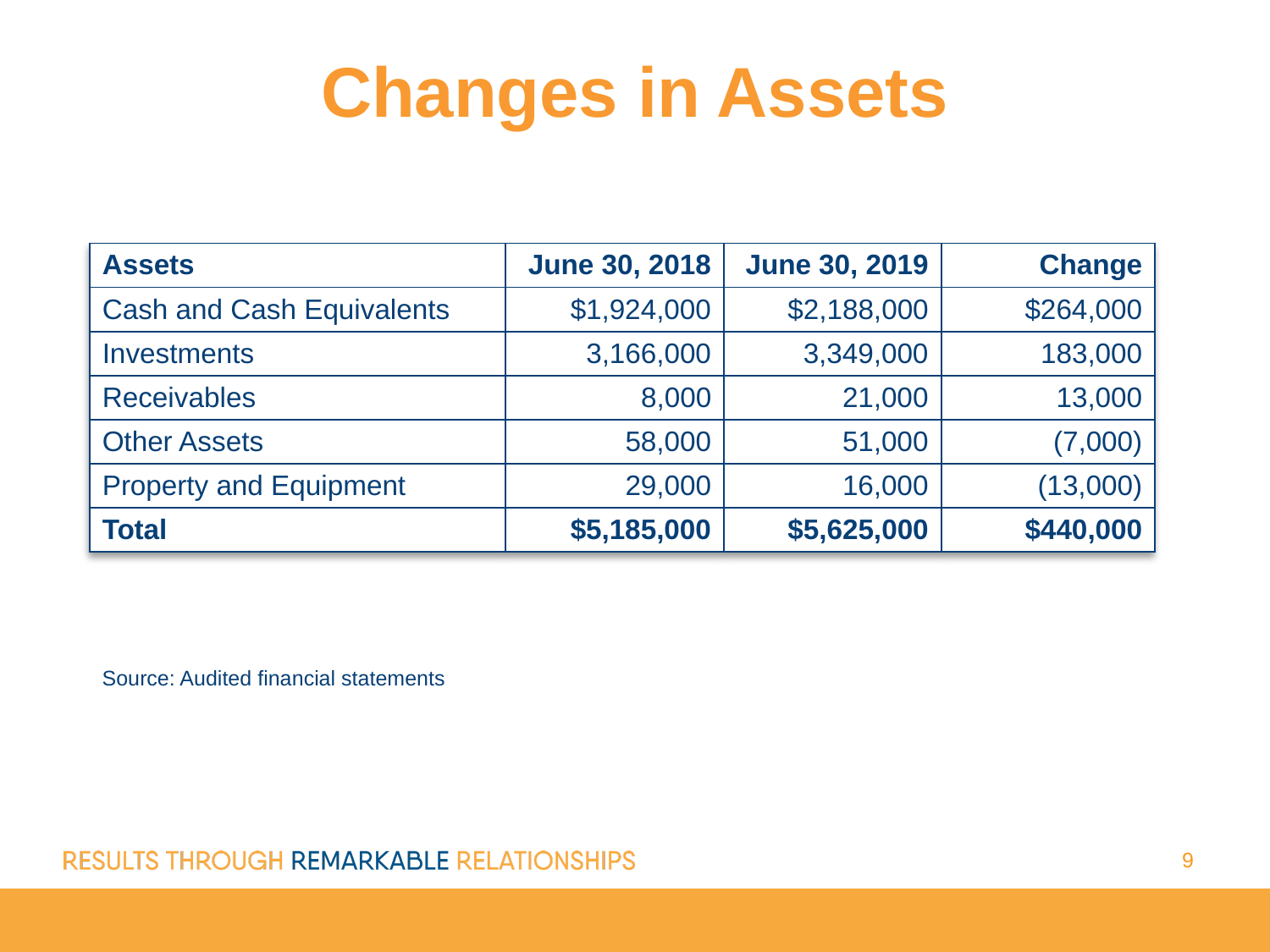

Changes in Assets
| Assets | June 30, 2018 | June 30, 2019 | Change |
| --- | --- | --- | --- |
| Cash and Cash Equivalents | $1,924,000 | $2,188,000 | $264,000 |
| Investments | 3,166,000 | 3,349,000 | 183,000 |
| Receivables | 8,000 | 21,000 | 13,000 |
| Other Assets | 58,000 | 51,000 | (7,000) |
| Property and Equipment | 29,000 | 16,000 | (13,000) |
| Total | $5,185,000 | $5,625,000 | $440,000 |
Source: Audited financial statements
9